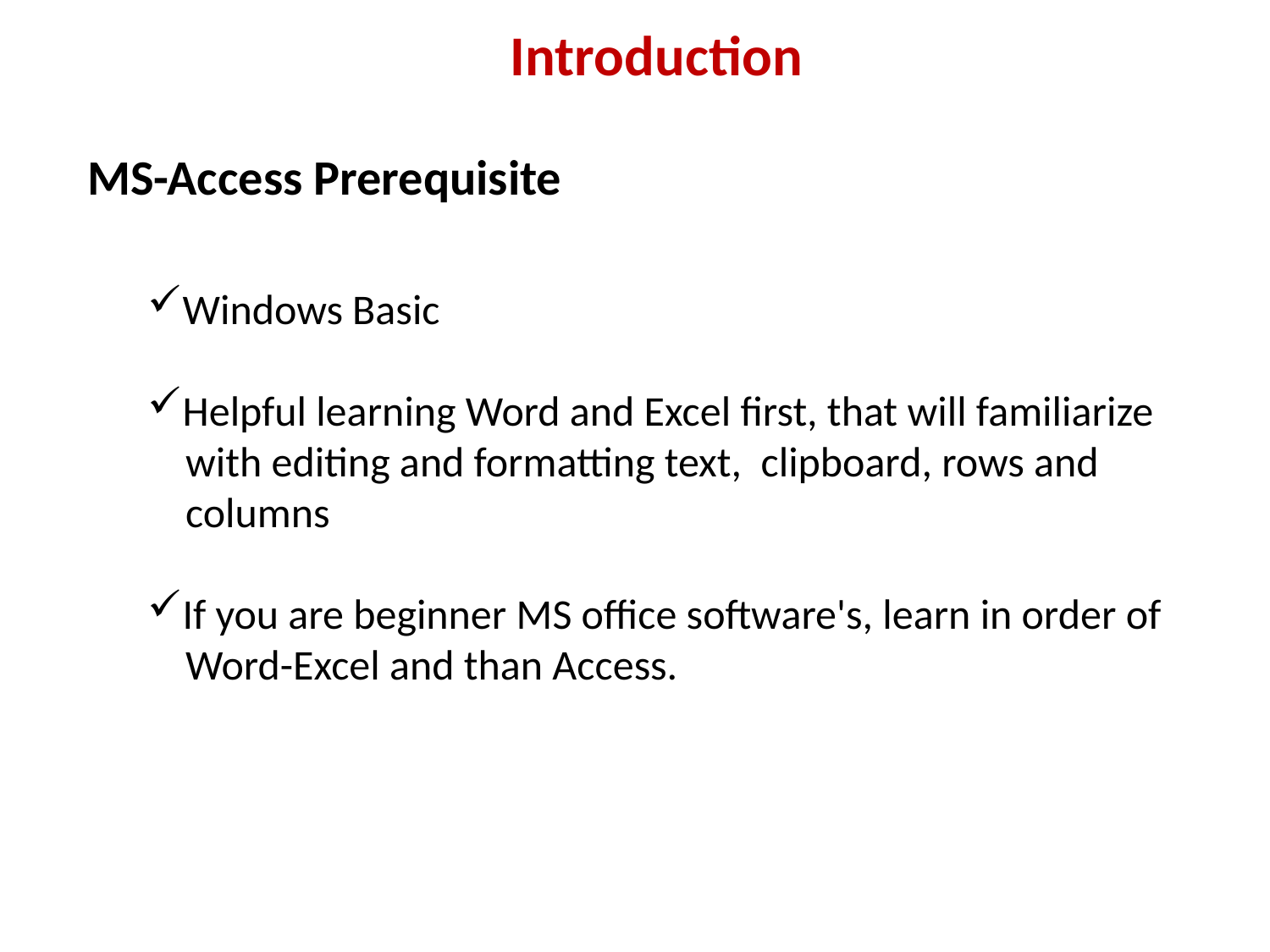

Introduction
# MS-Access Prerequisite
Windows Basic

Helpful learning Word and Excel first, that will familiarize
    with editing and formatting text,  clipboard, rows and
    columns

If you are beginner MS office software's, learn in order of
    Word-Excel and than Access.